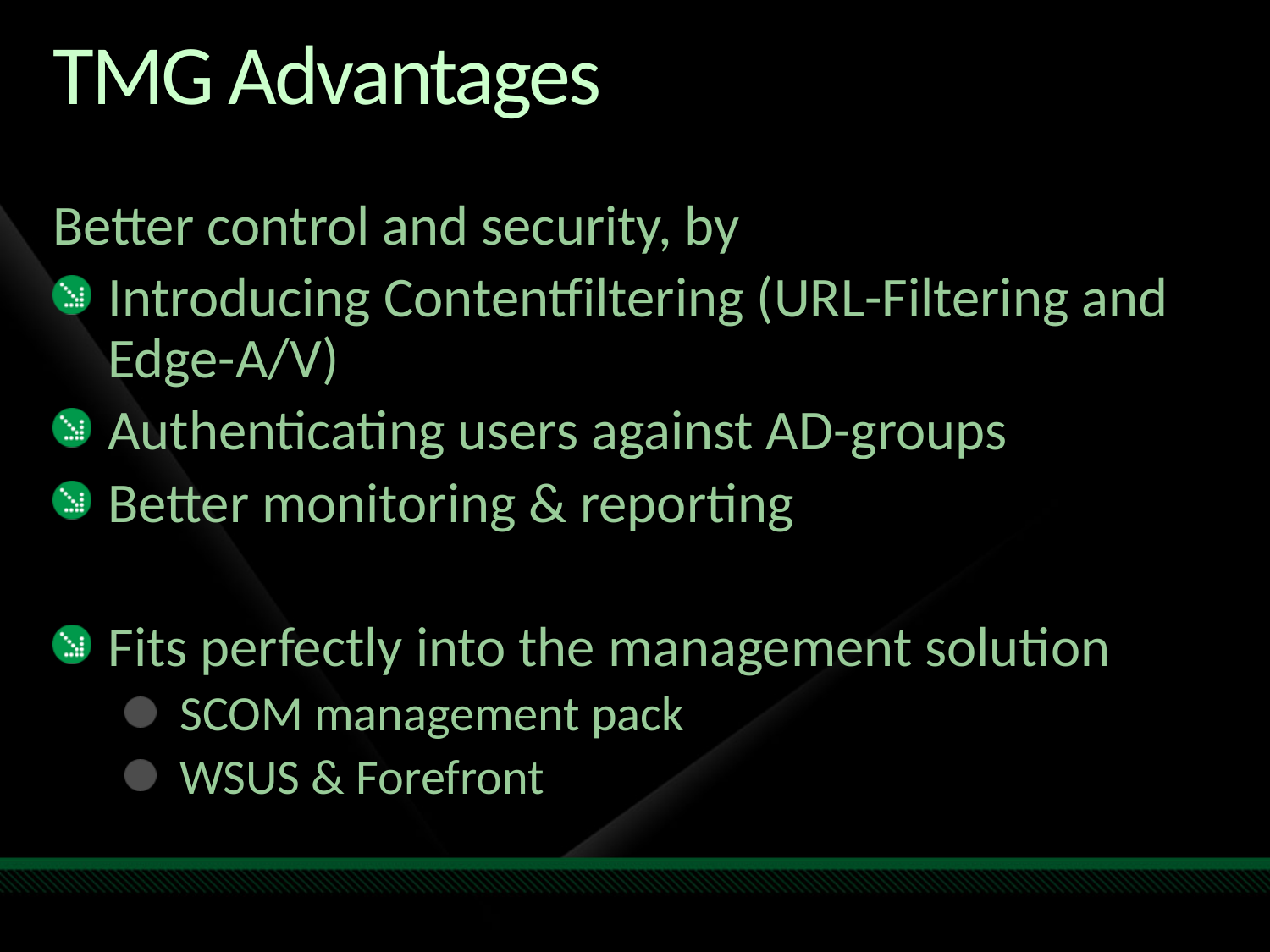

# TMG Advantages
Better control and security, by
Introducing Contentfiltering (URL-Filtering and Edge-A/V)
Authenticating users against AD-groups
Better monitoring & reporting

Fits perfectly into the management solution
SCOM management pack
WSUS & Forefront